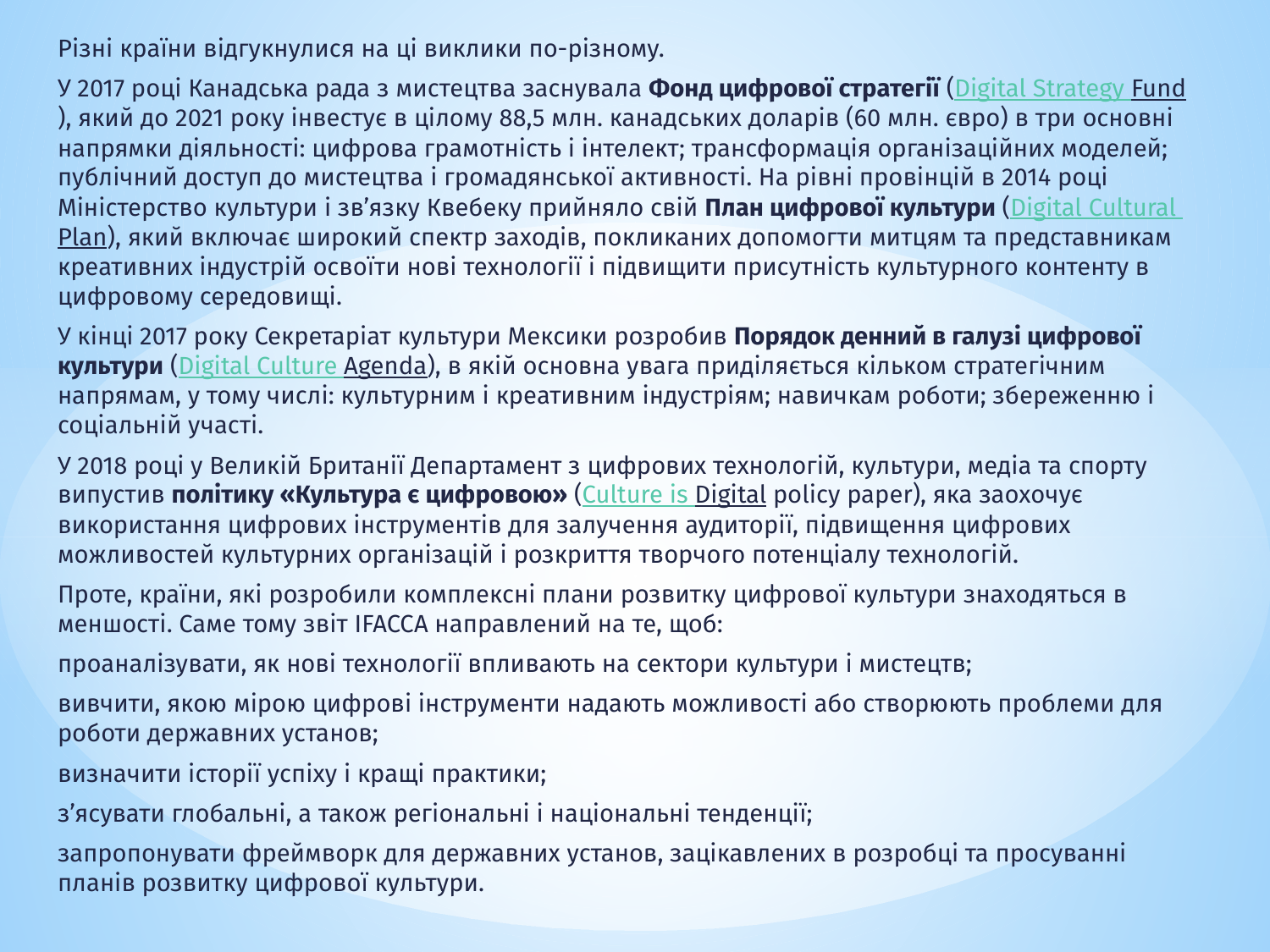

Різні країни відгукнулися на ці виклики по-різному.
У 2017 році Канадська рада з мистецтва заснувала Фонд цифрової стратегії (Digital Strategy Fund), який до 2021 року інвестує в цілому 88,5 млн. канадських доларів (60 млн. євро) в три основні напрямки діяльності: цифрова грамотність і інтелект; трансформація організаційних моделей; публічний доступ до мистецтва і громадянської активності. На рівні провінцій в 2014 році Міністерство культури і зв’язку Квебеку прийняло свій План цифрової культури (Digital Cultural Plan), який включає широкий спектр заходів, покликаних допомогти митцям та представникам креативних індустрій освоїти нові технології і підвищити присутність культурного контенту в цифровому середовищі.
У кінці 2017 року Секретаріат культури Мексики розробив Порядок денний в галузі цифрової культури (Digital Culture Agenda), в якій основна увага приділяється кільком стратегічним напрямам, у тому числі: культурним і креативним індустріям; навичкам роботи; збереженню і соціальній участі.
У 2018 році у Великій Британії Департамент з цифрових технологій, культури, медіа та спорту випустив політику «Культура є цифровою» (Culture is Digital policy paper), яка заохочує використання цифрових інструментів для залучення аудиторії, підвищення цифрових можливостей культурних організацій і розкриття творчого потенціалу технологій.
Проте, країни, які розробили комплексні плани розвитку цифрової культури знаходяться в меншості. Саме тому звіт IFACCA направлений на те, щоб:
проаналізувати, як нові технології впливають на сектори культури і мистецтв;
вивчити, якою мірою цифрові інструменти надають можливості або створюють проблеми для роботи державних установ;
визначити історії успіху і кращі практики;
з’ясувати глобальні, а також регіональні і національні тенденції;
запропонувати фреймворк для державних установ, зацікавлених в розробці та просуванні планів розвитку цифрової культури.